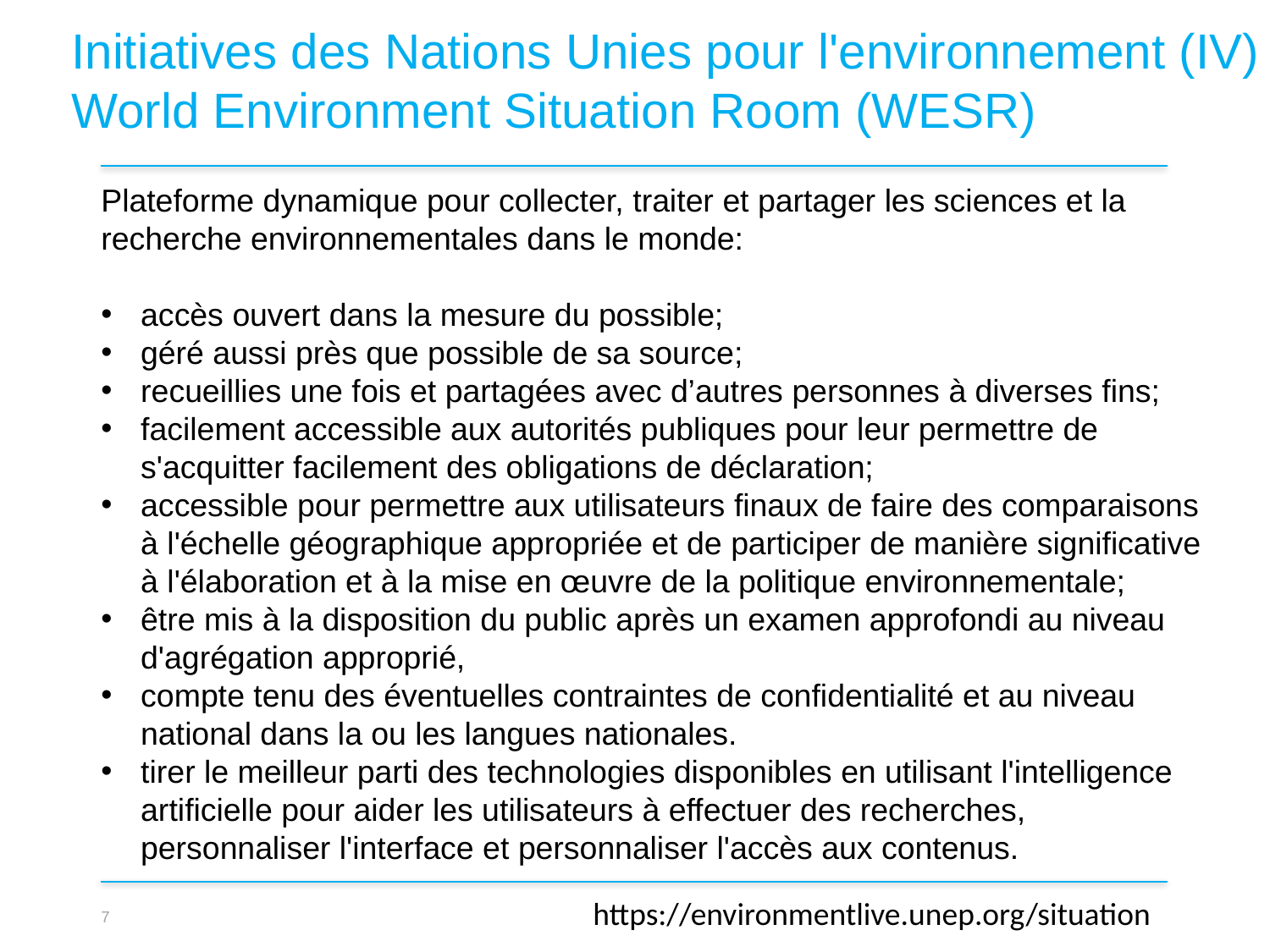

Initiatives des Nations Unies pour l'environnement (IV)
World Environment Situation Room (WESR)
Plateforme dynamique pour collecter, traiter et partager les sciences et la recherche environnementales dans le monde:

accès ouvert dans la mesure du possible;
géré aussi près que possible de sa source;
recueillies une fois et partagées avec d’autres personnes à diverses fins;
facilement accessible aux autorités publiques pour leur permettre de s'acquitter facilement des obligations de déclaration;
accessible pour permettre aux utilisateurs finaux de faire des comparaisons à l'échelle géographique appropriée et de participer de manière significative à l'élaboration et à la mise en œuvre de la politique environnementale;
être mis à la disposition du public après un examen approfondi au niveau d'agrégation approprié,
compte tenu des éventuelles contraintes de confidentialité et au niveau national dans la ou les langues nationales.
tirer le meilleur parti des technologies disponibles en utilisant l'intelligence artificielle pour aider les utilisateurs à effectuer des recherches, personnaliser l'interface et personnaliser l'accès aux contenus.
7
https://environmentlive.unep.org/situation